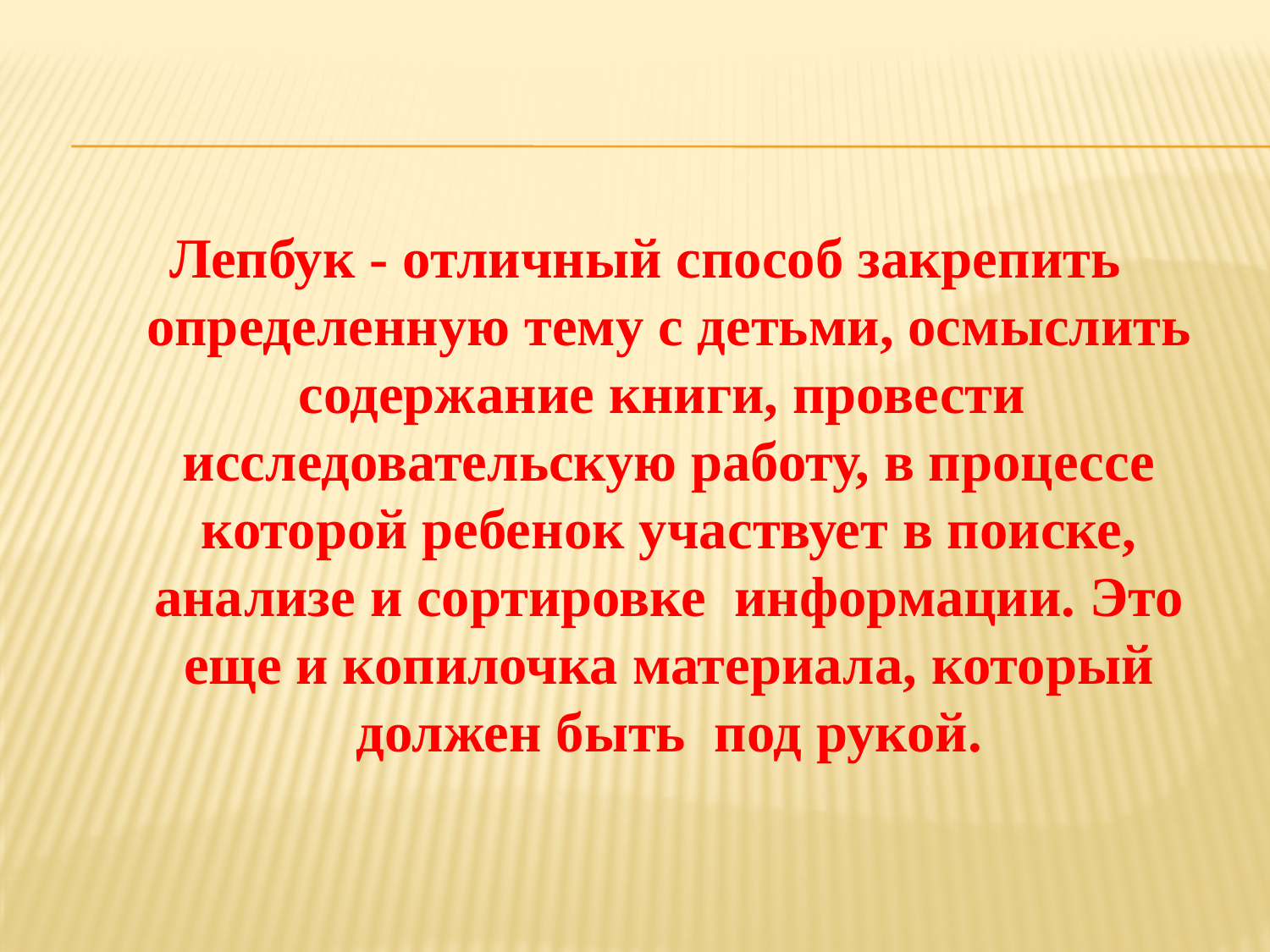

#
Лепбук - отличный способ закрепить определенную тему с детьми, осмыслить содержание книги, провести  исследовательскую работу, в процессе которой ребенок участвует в поиске, анализе и сортировке  информации. Это еще и копилочка материала, который должен быть  под рукой.